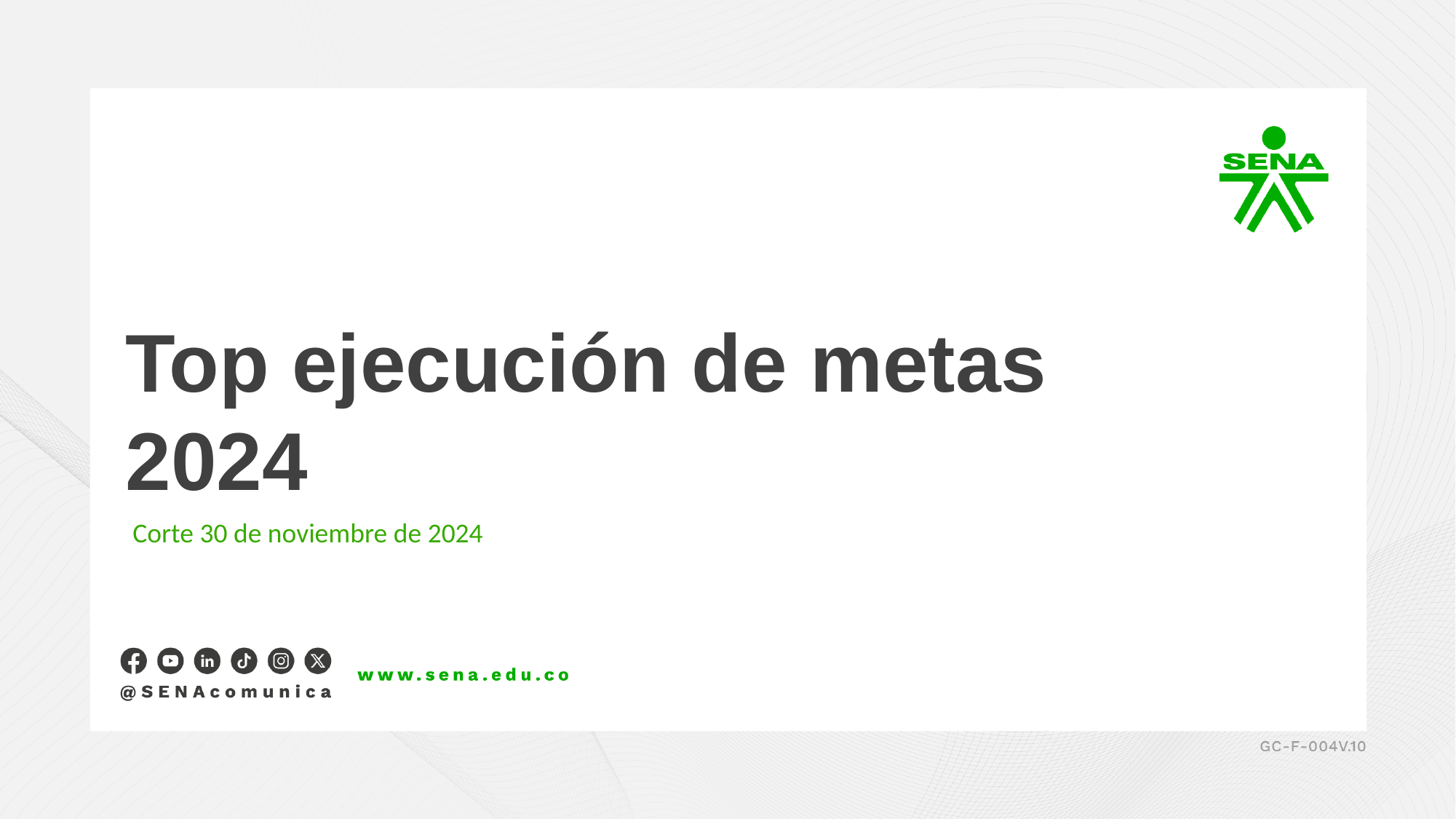

Top ejecución de metas 2024
Corte 30 de noviembre de 2024